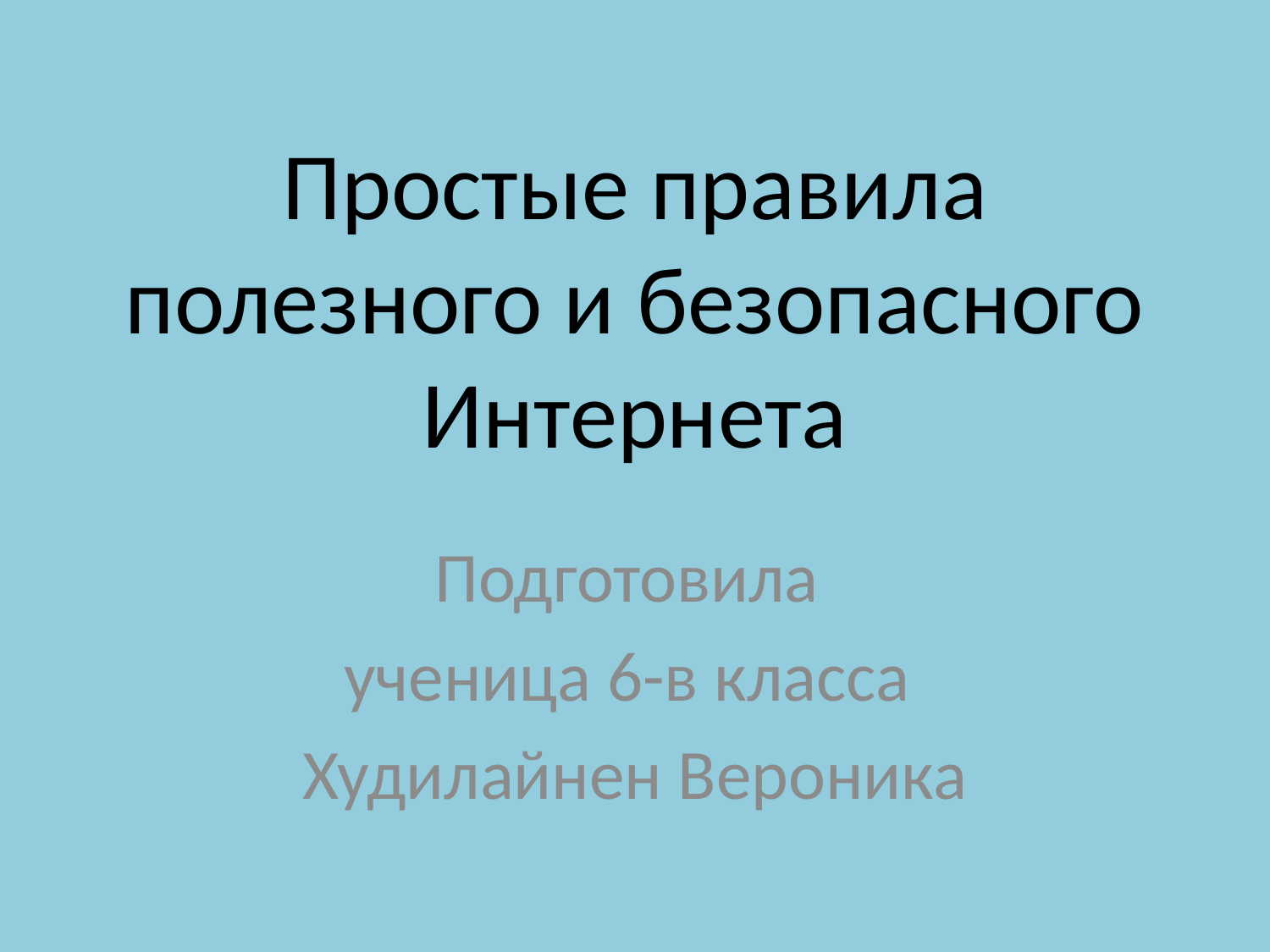

# Простые правила полезного и безопасного Интернета
Подготовила
ученица 6-в класса
Худилайнен Вероника